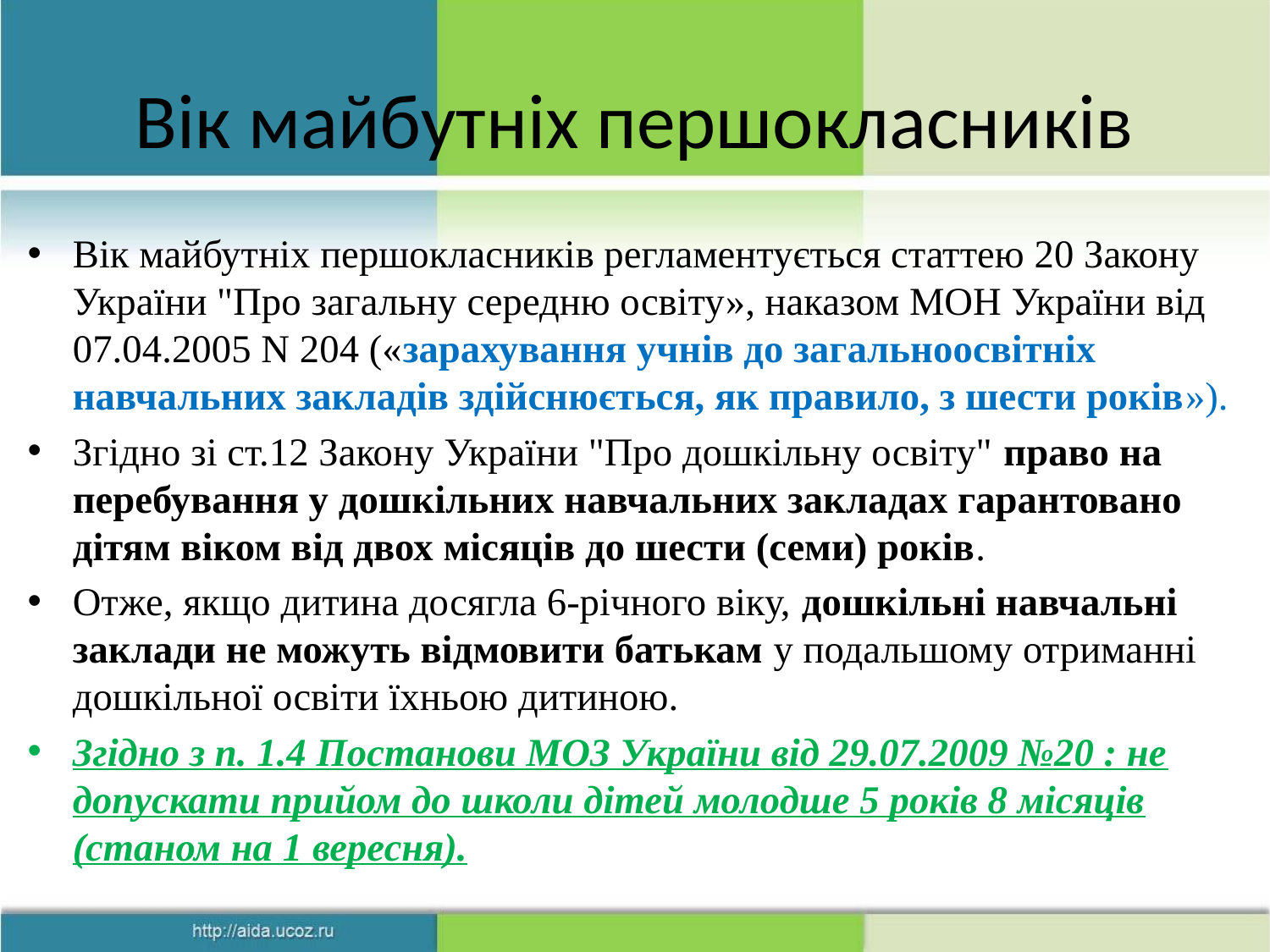

# Вік майбутніх першокласників
Вік майбутніх першокласників регламентується статтею 20 Закону України "Про загальну середню освіту», наказом МОН України від 07.04.2005 N 204 («зарахування учнів до загальноосвітніх навчальних закладів здійснюється, як правило, з шести років»).
Згідно зі ст.12 Закону України "Про дошкільну освіту" право на перебування у дошкільних навчальних закладах гарантовано дітям віком від двох місяців до шести (семи) років.
Отже, якщо дитина досягла 6-річного віку, дошкільні навчальні заклади не можуть відмовити батькам у подальшому отриманні дошкільної освіти їхньою дитиною.
Згідно з п. 1.4 Постанови МОЗ України від 29.07.2009 №20 : не допускати прийом до школи дітей молодше 5 років 8 місяців (станом на 1 вересня).